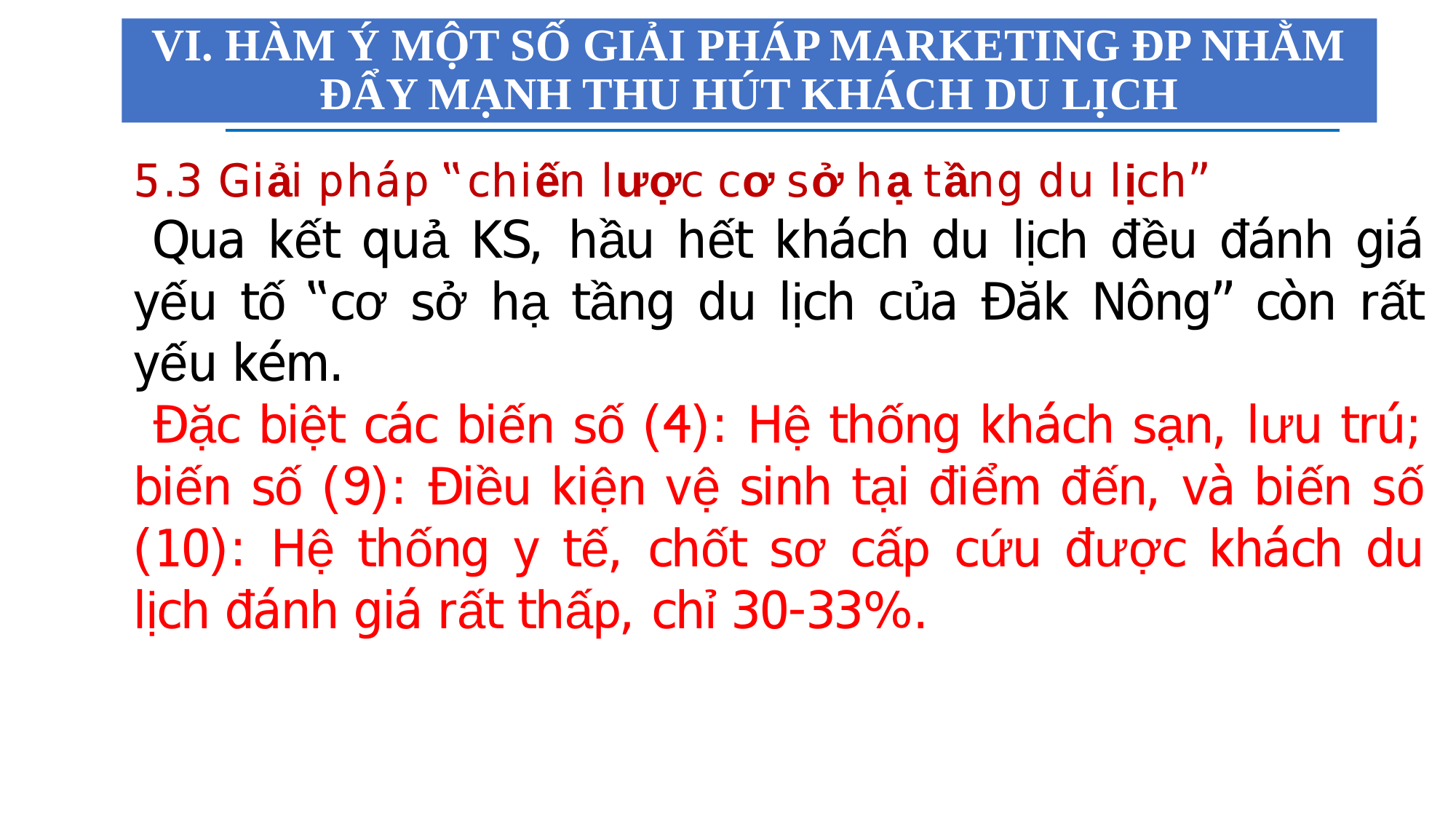

# VI. HÀM Ý MỘT SỐ GIẢI PHÁP MARKETING ĐP NHẰM ĐẨY MẠNH THU HÚT KHÁCH DU LỊCH
5.3 Giải pháp “chiến lược cơ sở hạ tầng du lịch”
 Qua kết quả KS, hầu hết khách du lịch đều đánh giá yếu tố “cơ sở hạ tầng du lịch của Đăk Nông” còn rất yếu kém.
 Đặc biệt các biến số (4): Hệ thống khách sạn, lưu trú; biến số (9): Điều kiện vệ sinh tại điểm đến, và biến số (10): Hệ thống y tế, chốt sơ cấp cứu được khách du lịch đánh giá rất thấp, chỉ 30-33%.

%